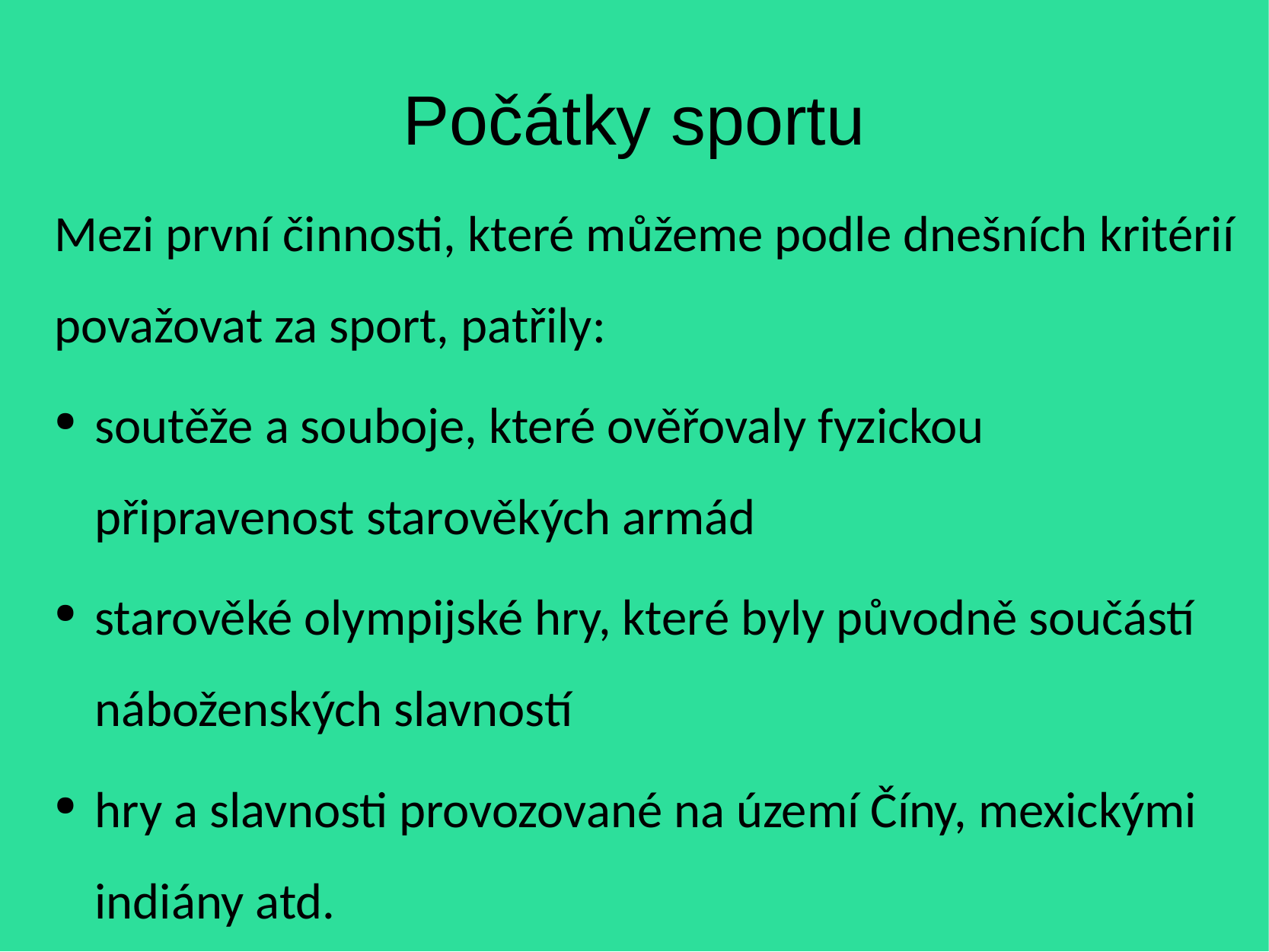

Počátky sportu
Mezi první činnosti, které můžeme podle dnešních kritérií považovat za sport, patřily:
soutěže a souboje, které ověřovaly fyzickou připravenost starověkých armád
starověké olympijské hry, které byly původně součástí náboženských slavností
hry a slavnosti provozované na území Číny, mexickými indiány atd.